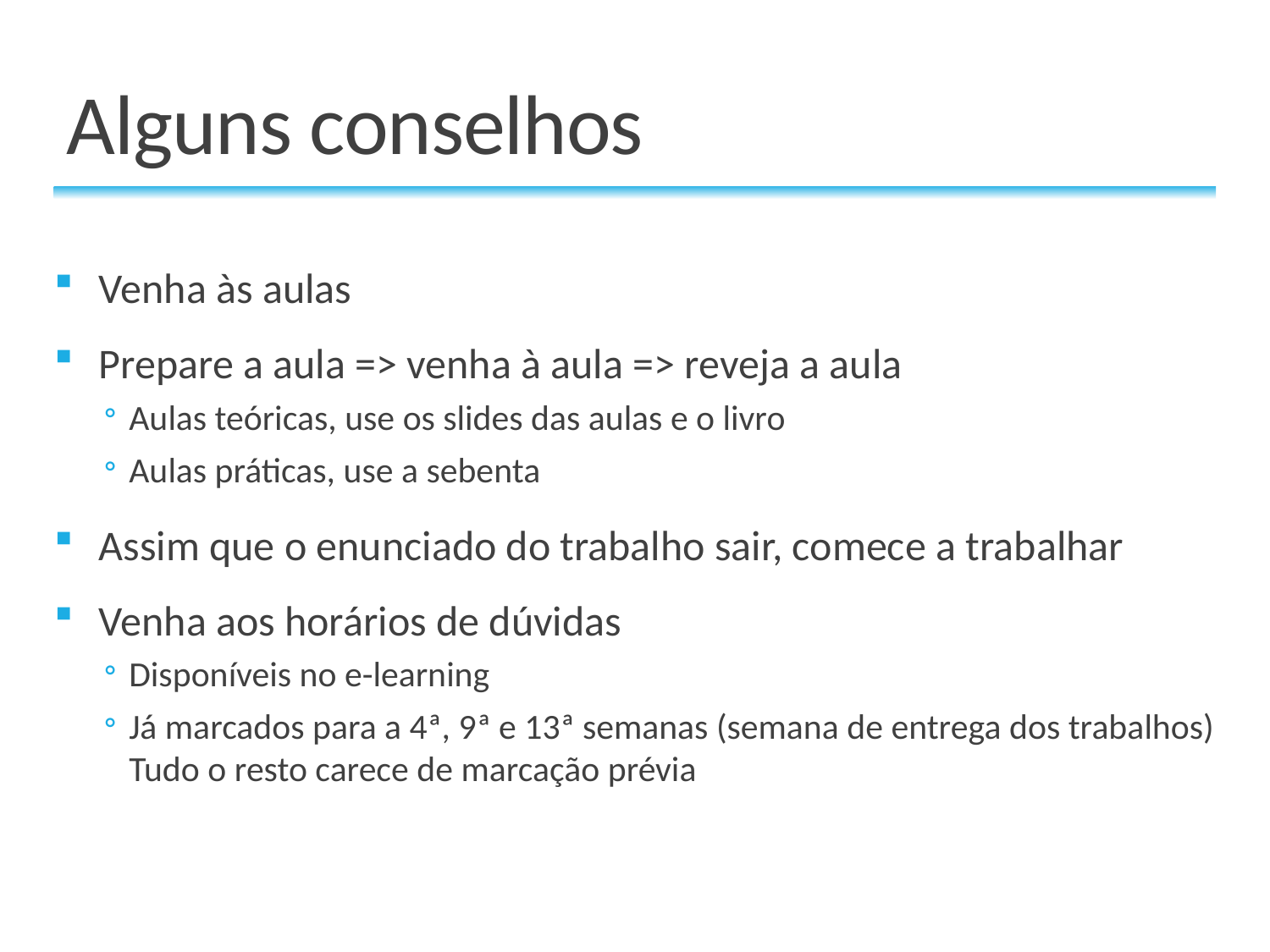

# Alguns conselhos
Venha às aulas
Prepare a aula => venha à aula => reveja a aula
Aulas teóricas, use os slides das aulas e o livro
Aulas práticas, use a sebenta
Assim que o enunciado do trabalho sair, comece a trabalhar
Venha aos horários de dúvidas
Disponíveis no e-learning
Já marcados para a 4ª, 9ª e 13ª semanas (semana de entrega dos trabalhos)
Tudo o resto carece de marcação prévia